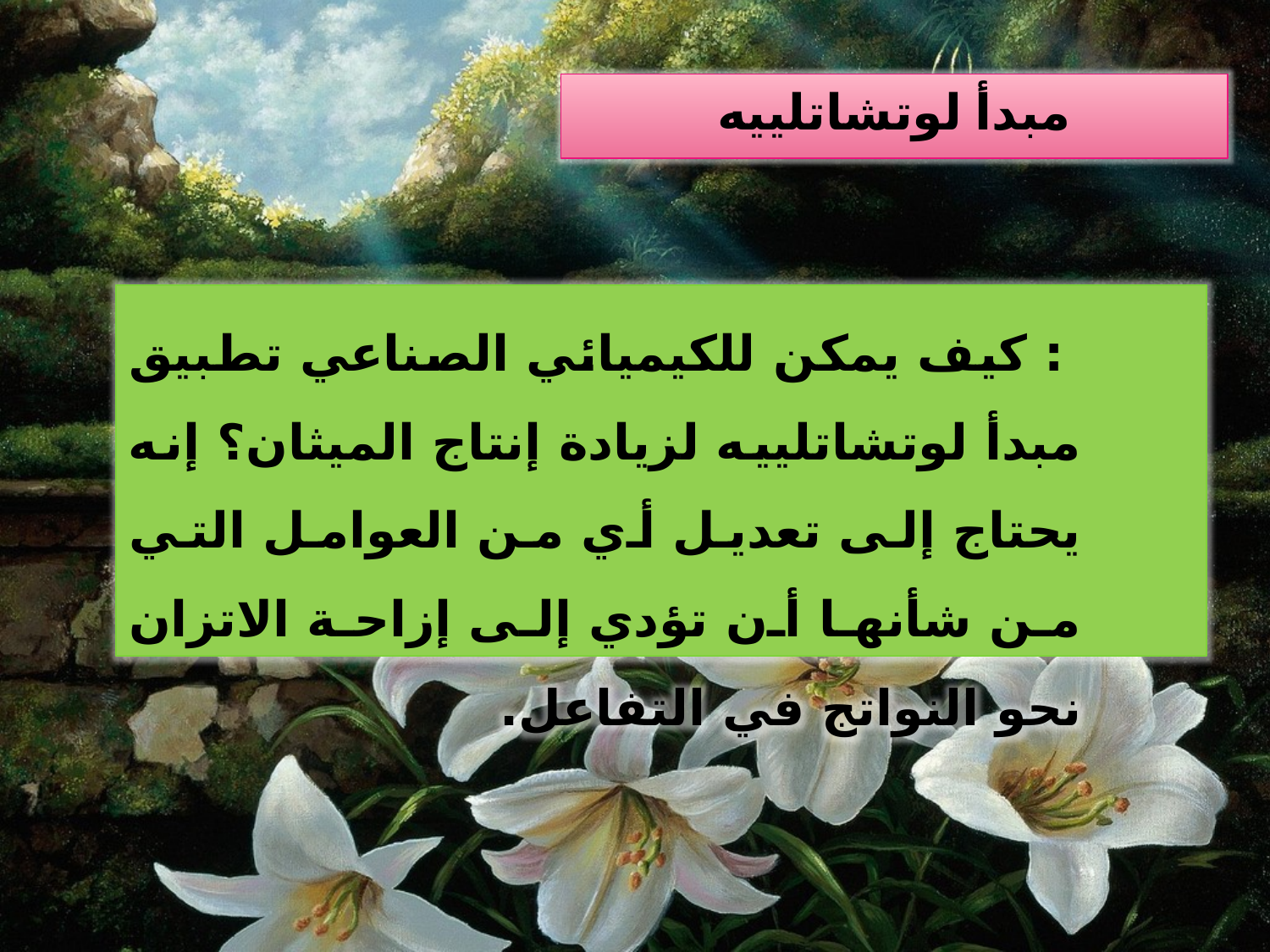

مبدأ لوتشاتلييه
       : كيف يمكن للكيميائي الصناعي تطبيق مبدأ لوتشاتلييه لزيادة إنتاج الميثان؟ إنه يحتاج إلى تعديل أي من العوامل التي من شأنها أن تؤدي إلى إزاحة الاتزان نحو النواتج في التفاعل.